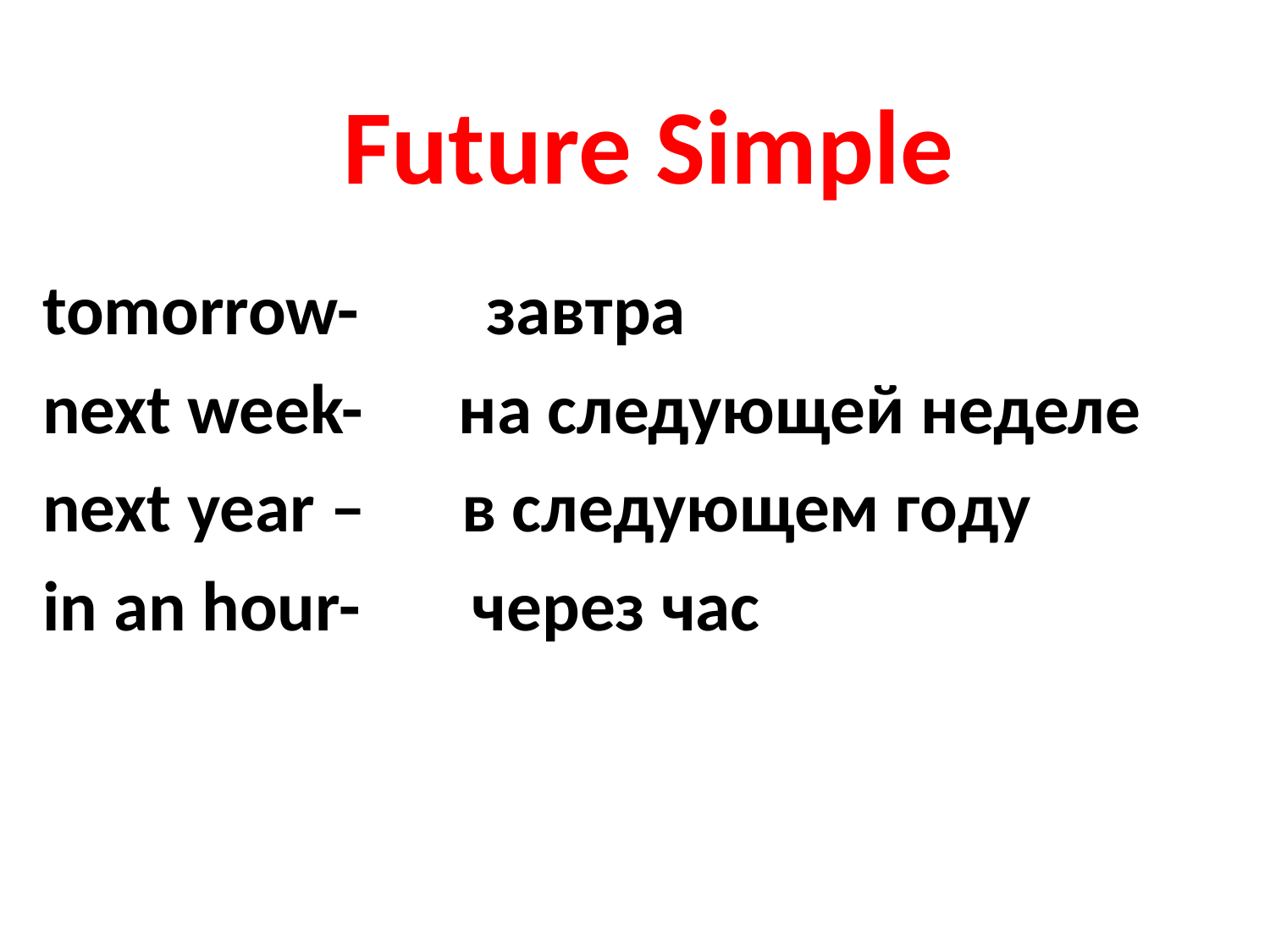

# Future Simple
tomorrow-        завтра
next week-      на следующей неделе
next year –      в следующем году
in an hour-       через час